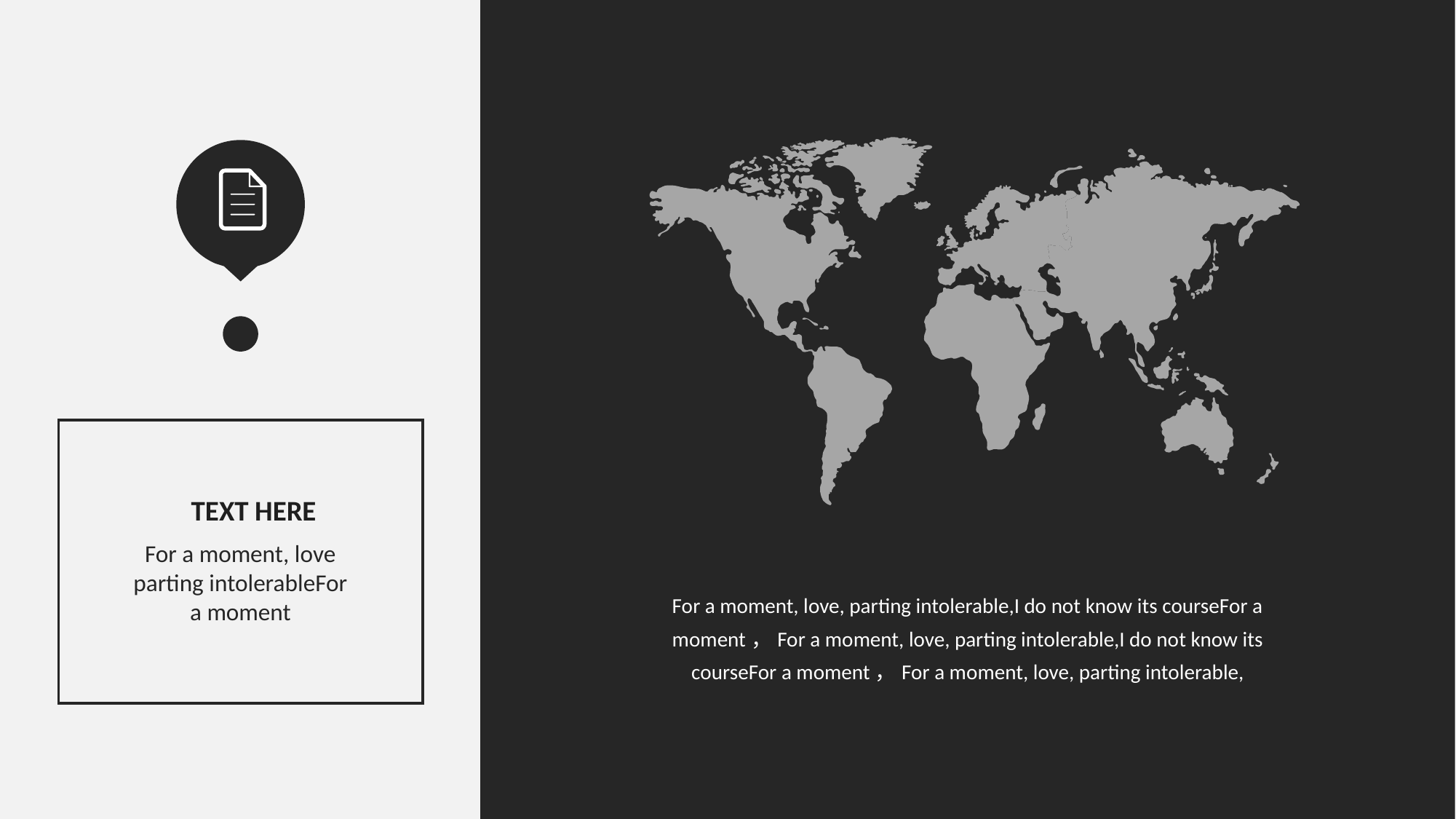

Lorem ipsum dolor sit amet consectetuer adipiscing elit commodo
TEXT HERE
For a moment, love parting intolerableFor a moment
For a moment, love, parting intolerable,I do not know its courseFor a moment，For a moment, love, parting intolerable,I do not know its courseFor a moment，For a moment, love, parting intolerable,